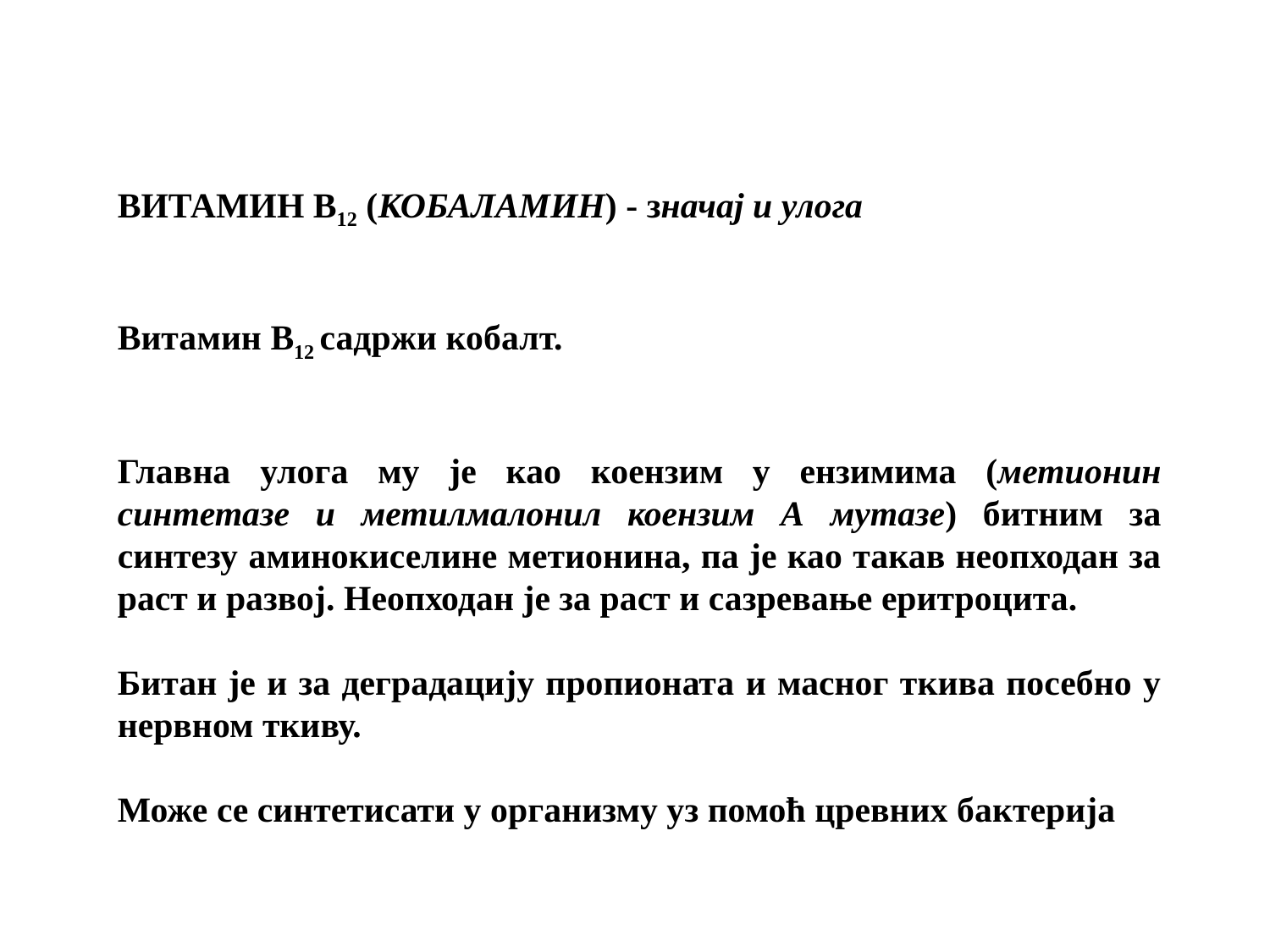

ВИТАМИН B12 (КОБАЛАМИН) - значај и улога

Витамин B12 садржи кобалт.

Главна улога му је као коензим у ензимима (метионин синтетазе и метилмалонил коензим А мутазе) битним за синтезу аминокиселине метионина, па је као такав неопходан за раст и развој. Неопходан је за раст и сазревање еритроцита.

Битан је и за деградацију пропионата и масног ткива посебно у нервном ткиву.

Може се синтетисати у организму уз помоћ цревних бактерија